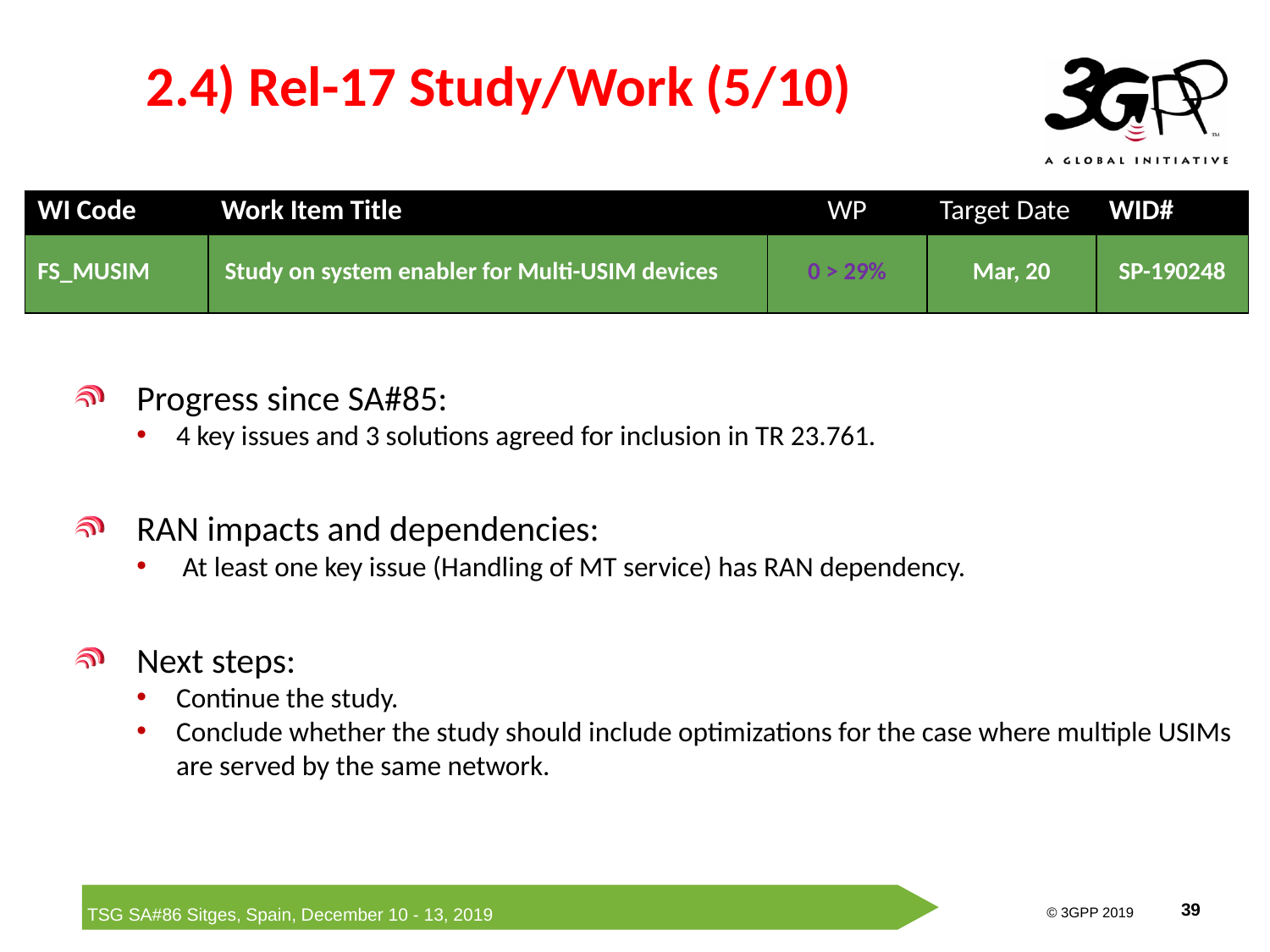

# 2.4) Rel-17 Study/Work (5/10)
| WI Code | Work Item Title | WP | Target Date | WID# |
| --- | --- | --- | --- | --- |
| FS\_MUSIM | Study on system enabler for Multi-USIM devices | 0 > 29% | Mar, 20 | SP-190248 |
Progress since SA#85:
4 key issues and 3 solutions agreed for inclusion in TR 23.761.

RAN impacts and dependencies:
 At least one key issue (Handling of MT service) has RAN dependency.

Next steps:
Continue the study.
Conclude whether the study should include optimizations for the case where multiple USIMs are served by the same network.